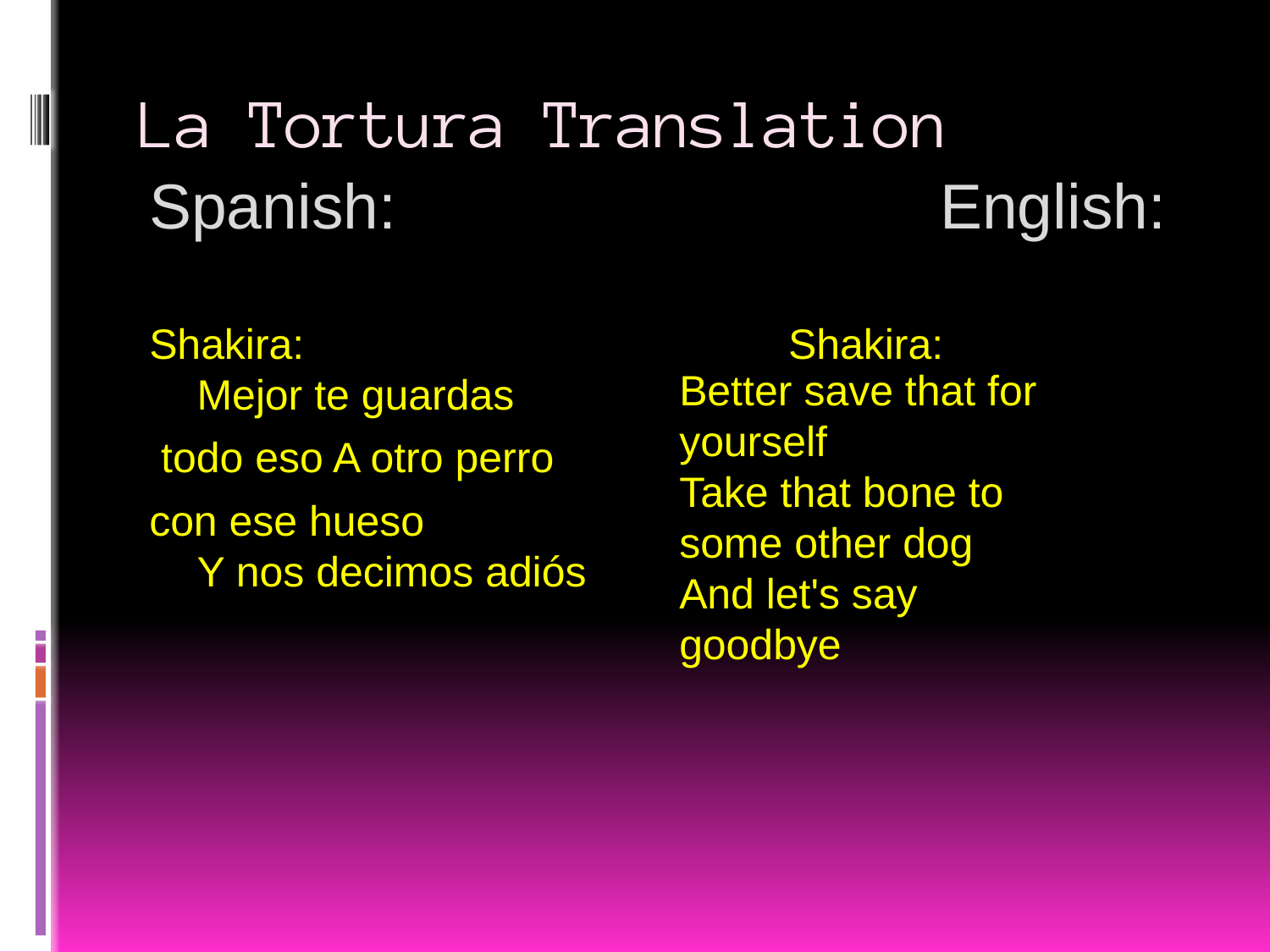

# La Tortura Translation
Spanish:                               English:

Shakira:                                         Shakira:
Mejor te guardas
 todo eso A otro perro
con ese hueso
Y nos decimos adiós

Better save that for yourself
Take that bone to some other dog
And let's say goodbye